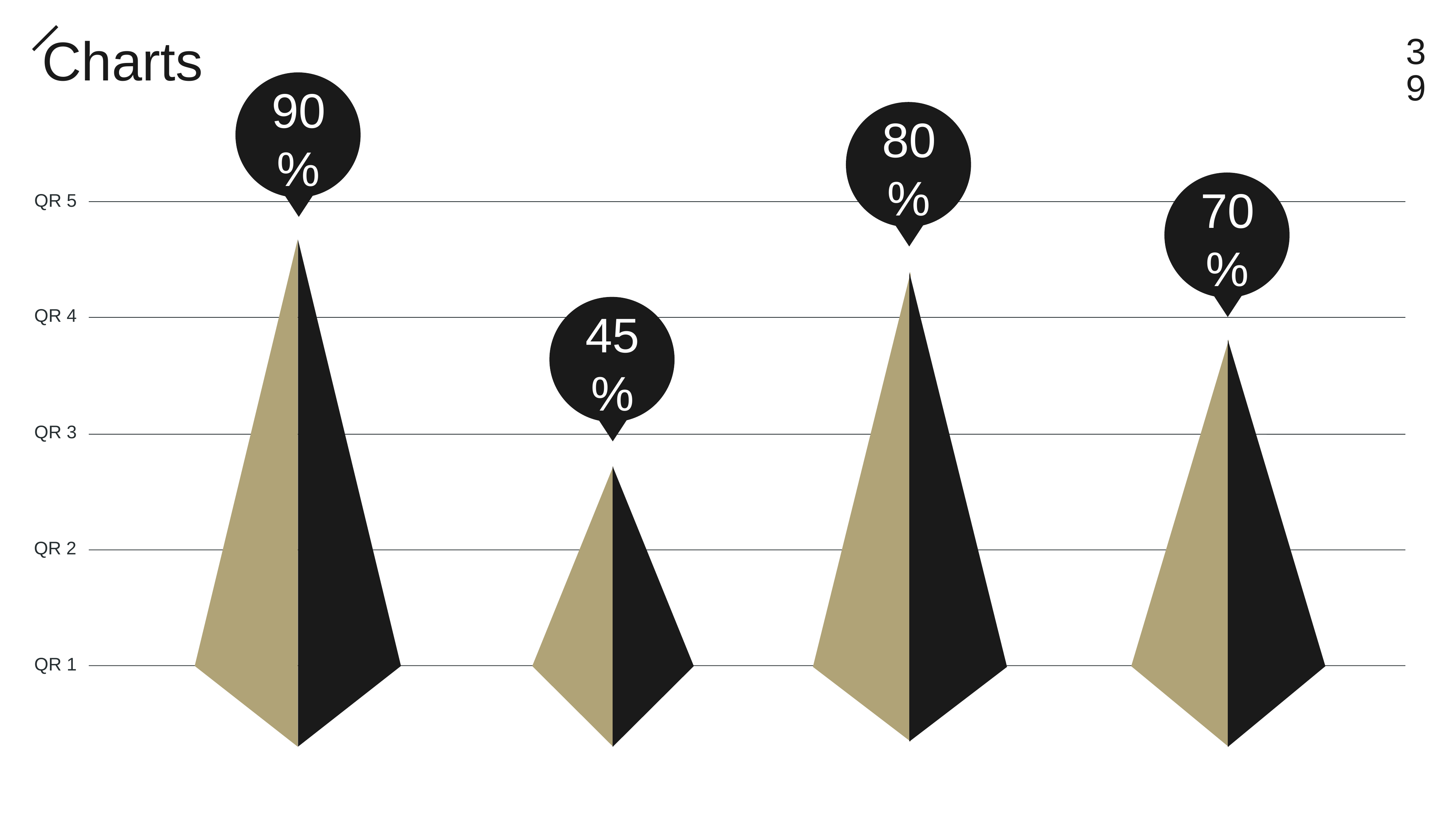

39
Charts

90%

80%

70%
QR 5

45%
QR 4

QR 3

QR 2

QR 1